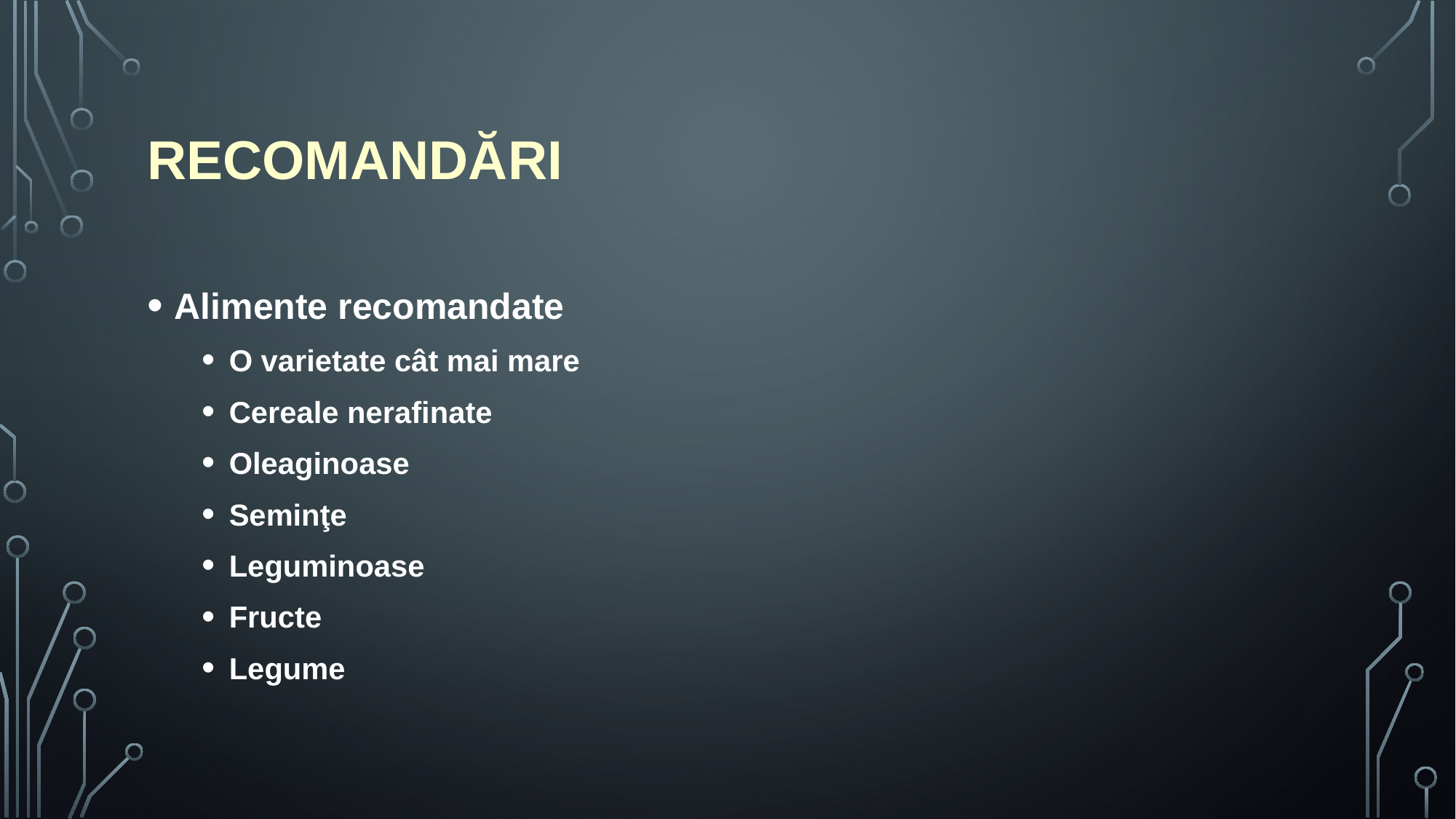

# Recomandări
Alimente recomandate
O varietate cât mai mare
Cereale nerafinate
Oleaginoase
Seminţe
Leguminoase
Fructe
Legume